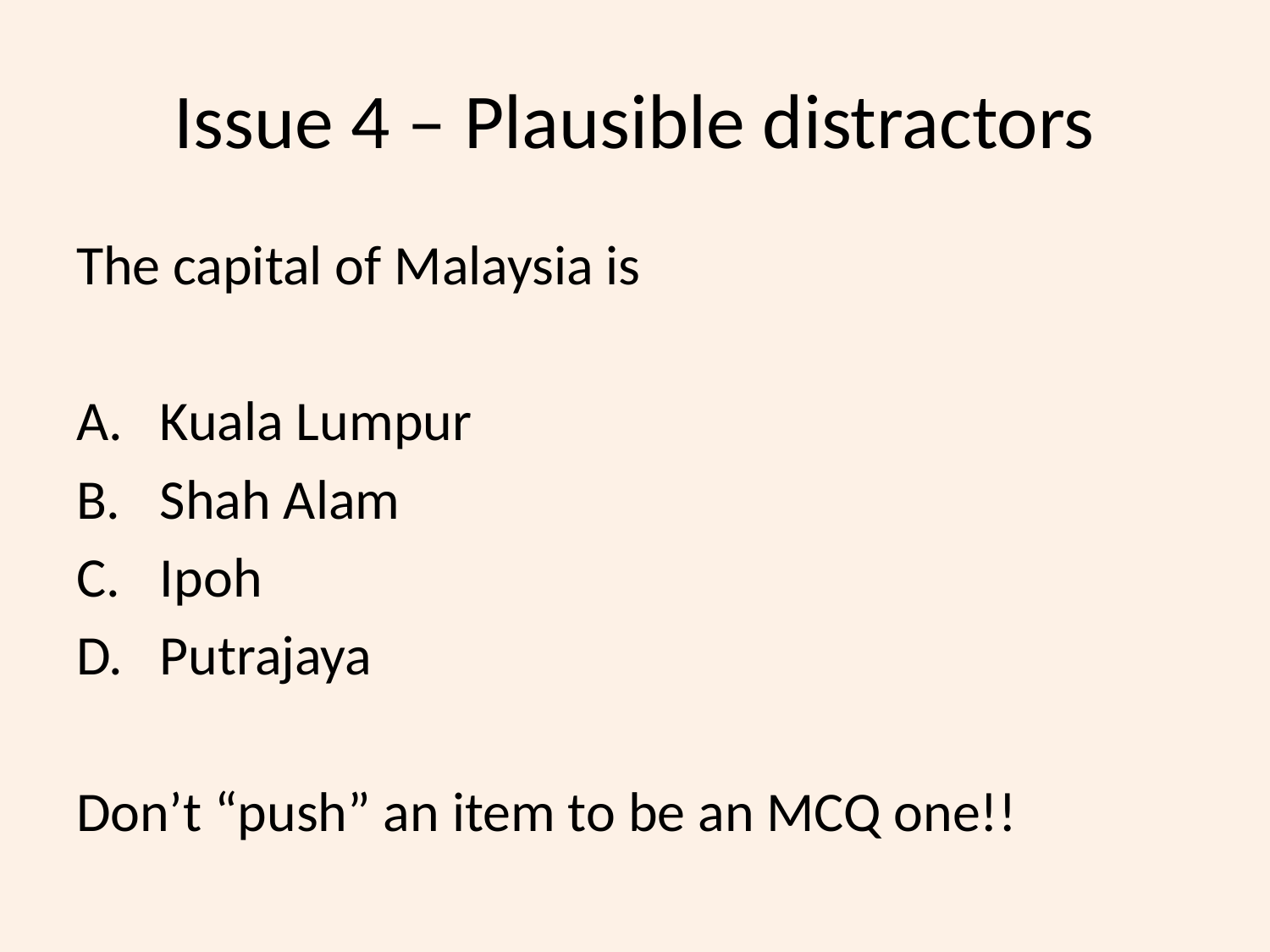

# Issue 4 – Plausible distractors
The capital of Malaysia is

Kuala Lumpur
Shah Alam
Ipoh
Putrajaya

Don’t “push” an item to be an MCQ one!!